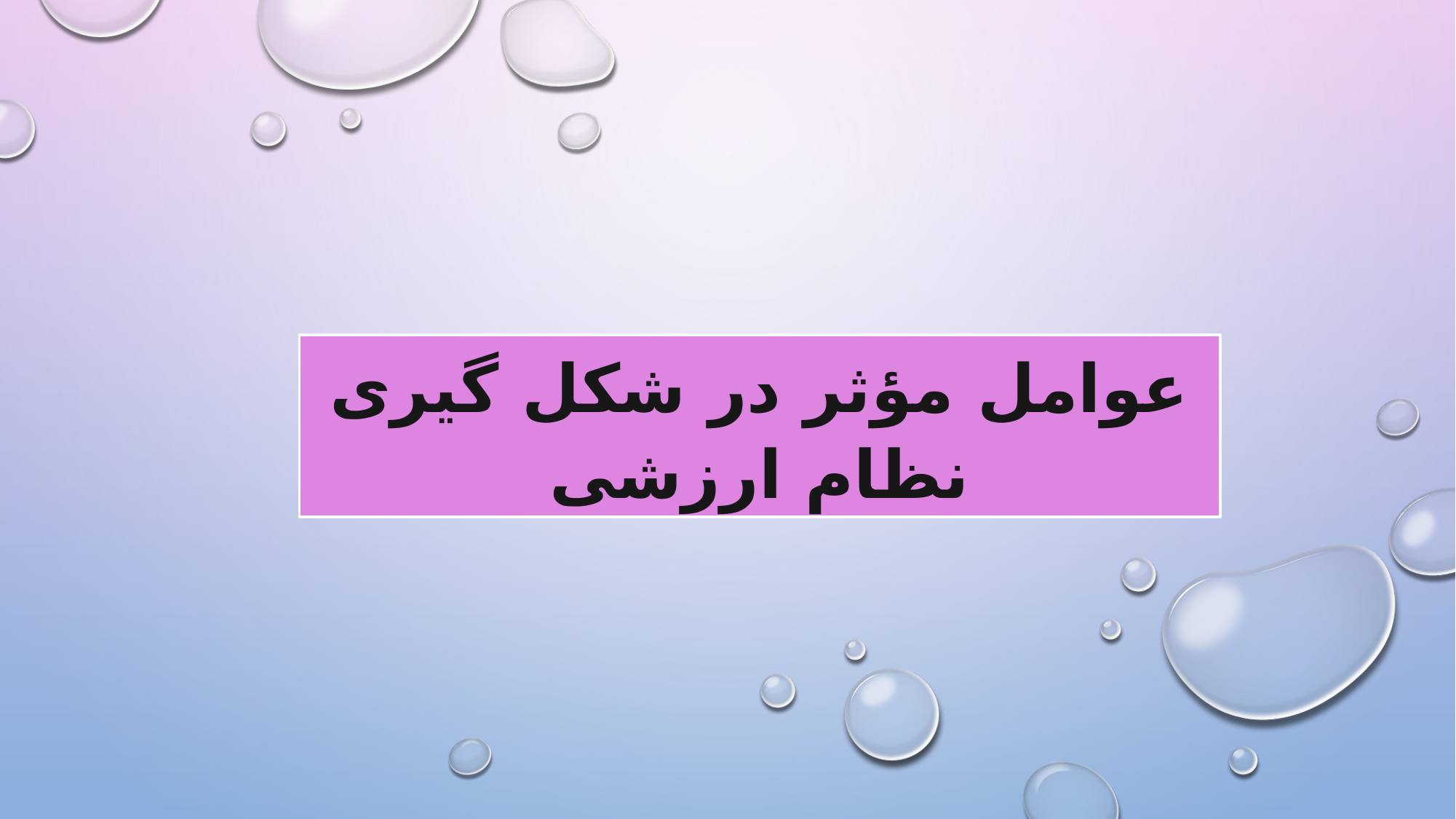

عوامل مؤثر در شکل گيری نظام ارزشی